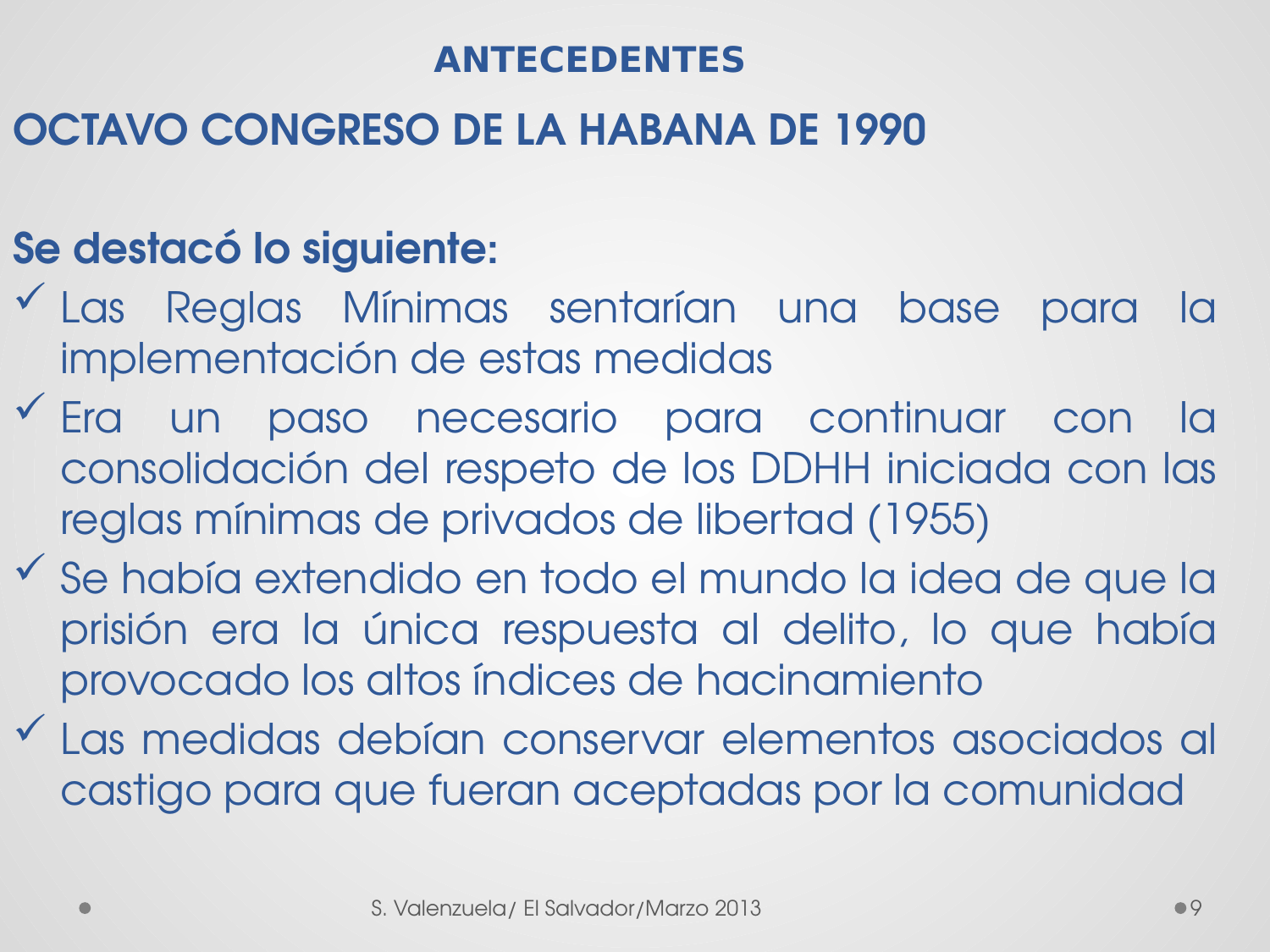

# ANTECEDENTES
OCTAVO CONGRESO DE LA HABANA DE 1990

Se destacó lo siguiente:
Las Reglas Mínimas sentarían una base para la implementación de estas medidas
Era un paso necesario para continuar con la consolidación del respeto de los DDHH iniciada con las reglas mínimas de privados de libertad (1955)
Se había extendido en todo el mundo la idea de que la prisión era la única respuesta al delito, lo que había provocado los altos índices de hacinamiento
Las medidas debían conservar elementos asociados al castigo para que fueran aceptadas por la comunidad

9
S. Valenzuela/ El Salvador/Marzo 2013